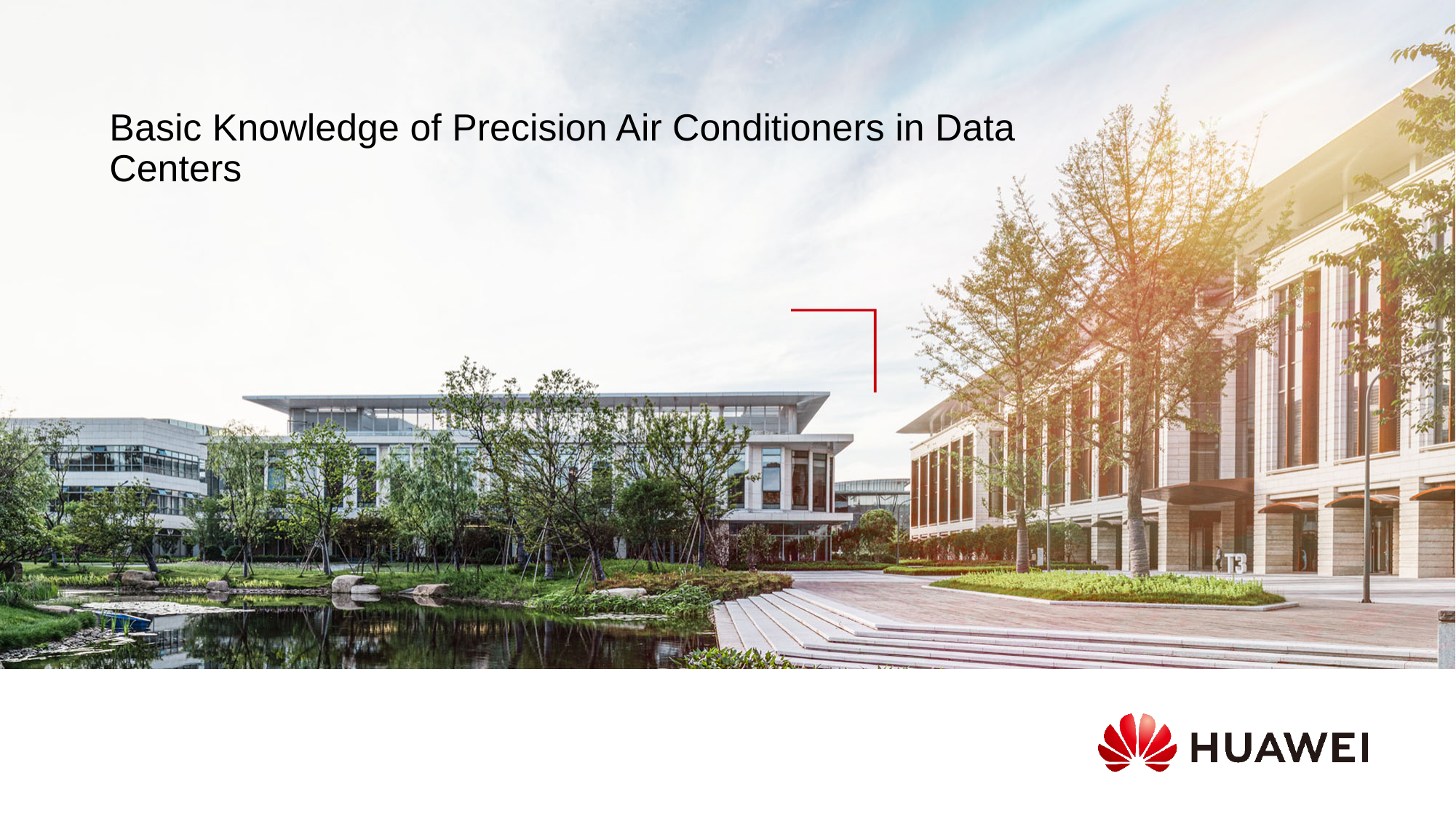

# Basic Knowledge of Precision Air Conditioners in Data Centers